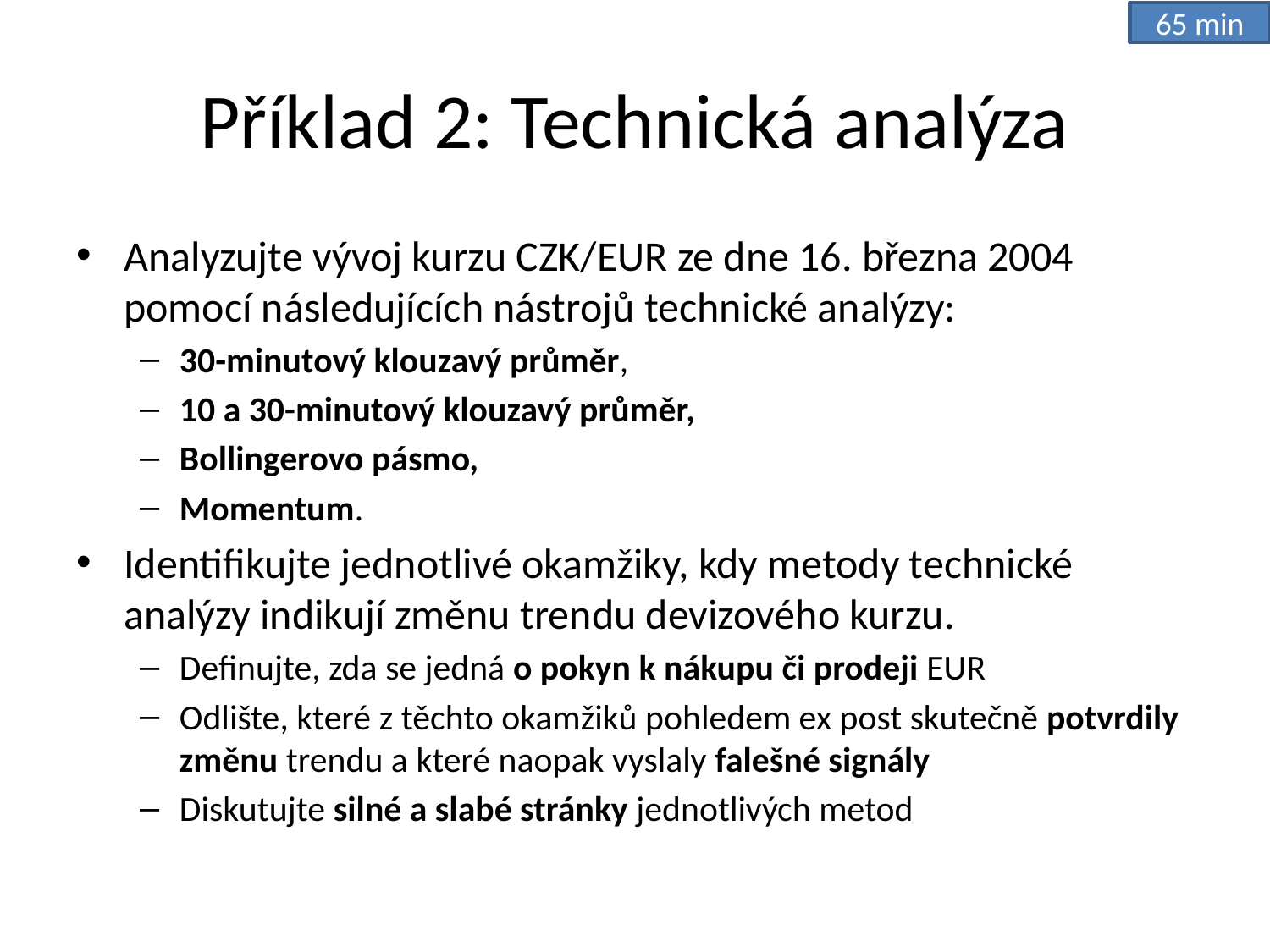

65 min
# Příklad 2: Technická analýza
Analyzujte vývoj kurzu CZK/EUR ze dne 16. března 2004 pomocí následujících nástrojů technické analýzy:
30-minutový klouzavý průměr,
10 a 30-minutový klouzavý průměr,
Bollingerovo pásmo,
Momentum.
Identifikujte jednotlivé okamžiky, kdy metody technické analýzy indikují změnu trendu devizového kurzu.
Definujte, zda se jedná o pokyn k nákupu či prodeji EUR
Odlište, které z těchto okamžiků pohledem ex post skutečně potvrdily změnu trendu a které naopak vyslaly falešné signály
Diskutujte silné a slabé stránky jednotlivých metod